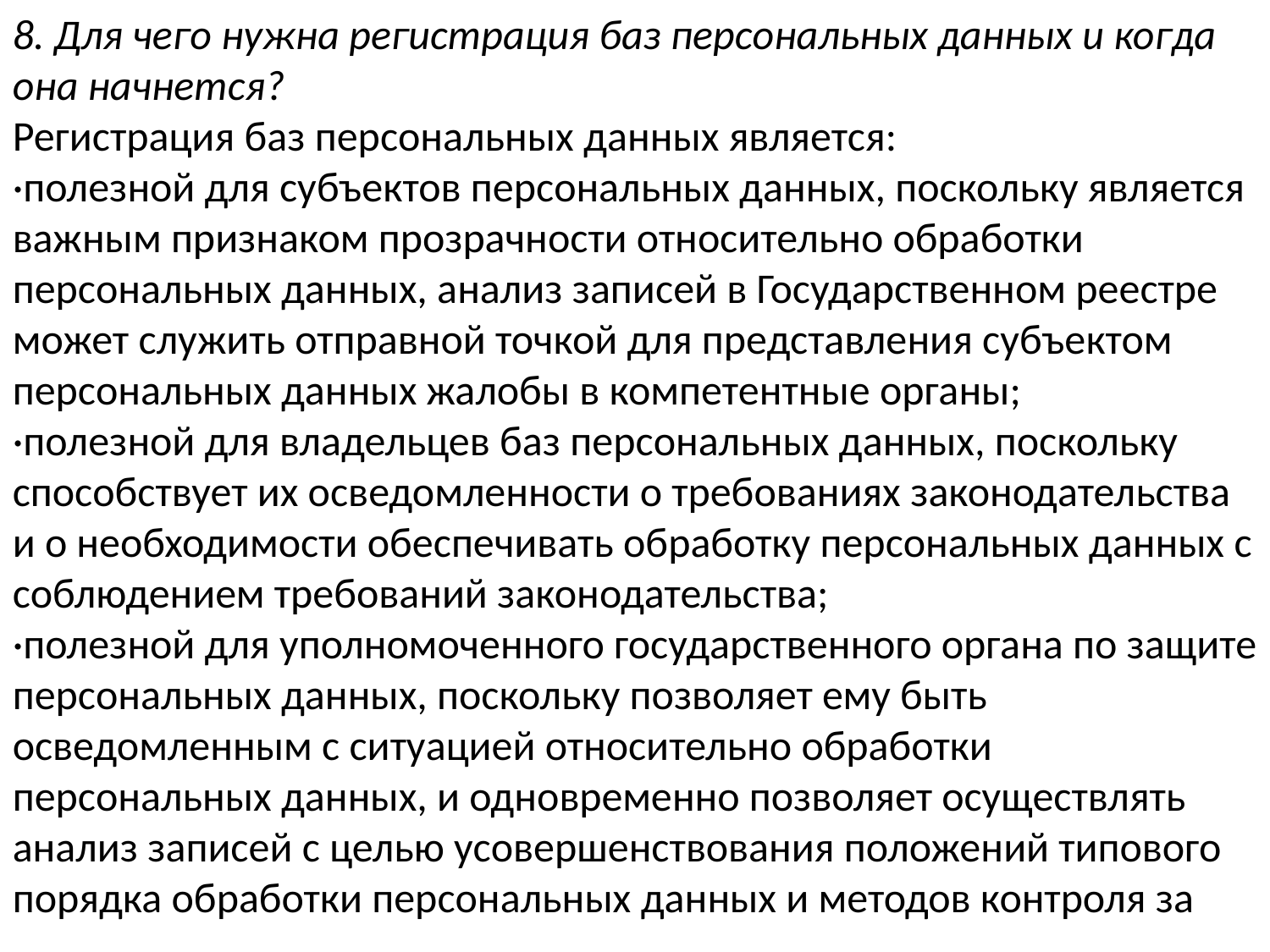

8. Для чего нужна регистрация баз персональных данных и когда она начнется?
Регистрация баз персональных данных является:
·полезной для субъектов персональных данных, поскольку является важным признаком прозрачности относительно обработки персональных данных, анализ записей в Государственном реестре может служить отправной точкой для представления субъектом персональных данных жалобы в компетентные органы;
·полезной для владельцев баз персональных данных, поскольку способствует их осведомленности о требованиях законодательства и о необходимости обеспечивать обработку персональных данных с соблюдением требований законодательства;
·полезной для уполномоченного государственного органа по защите персональных данных, поскольку позволяет ему быть осведомленным с ситуацией относительно обработки персональных данных, и одновременно позволяет осуществлять анализ записей с целью усовершенствования положений типового порядка обработки персональных данных и методов контроля за